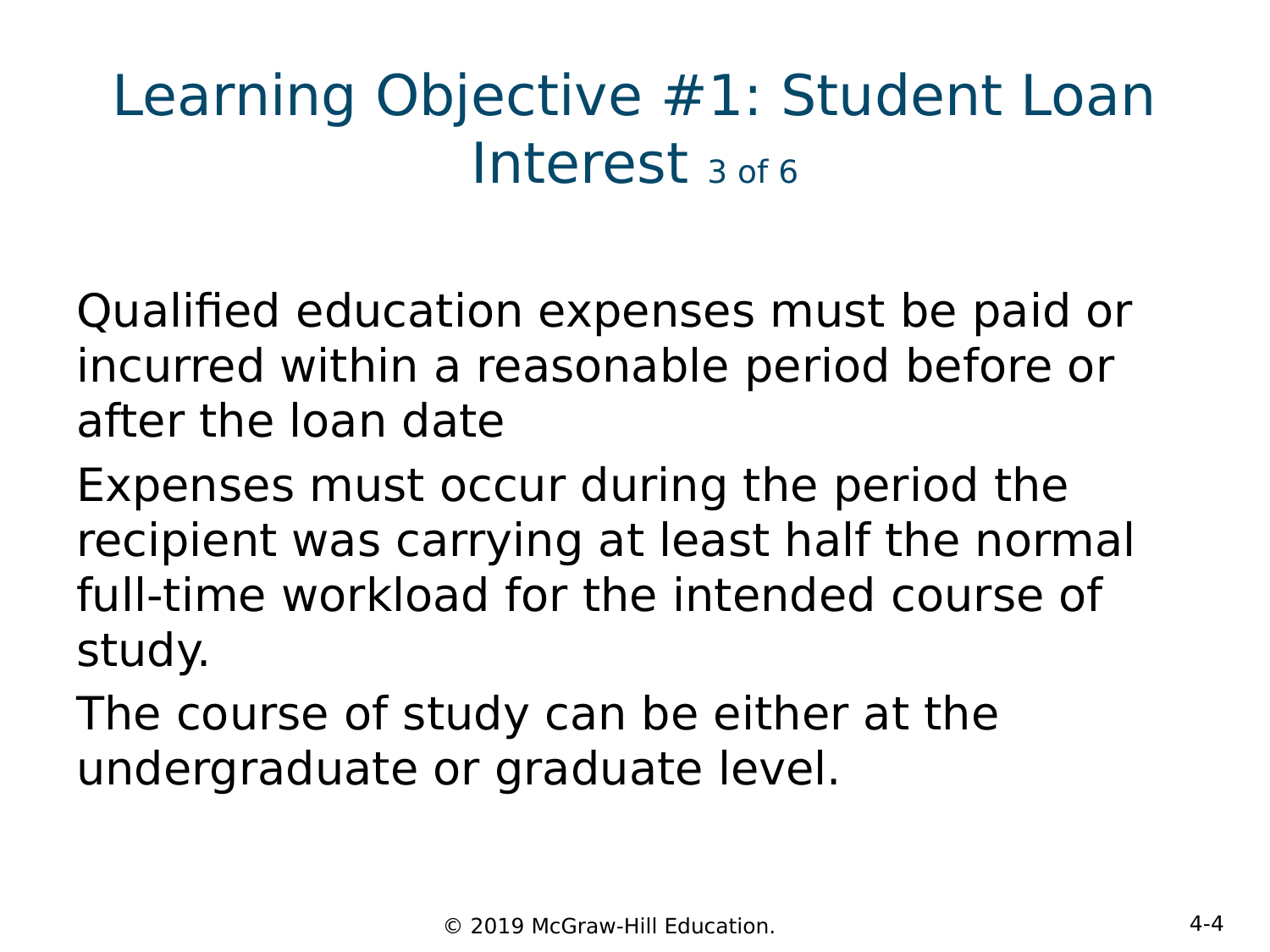

# Learning Objective #1: Student Loan Interest 3 of 6
Qualified education expenses must be paid or incurred within a reasonable period before or after the loan date
Expenses must occur during the period the recipient was carrying at least half the normal full-time workload for the intended course of study.
The course of study can be either at the undergraduate or graduate level.